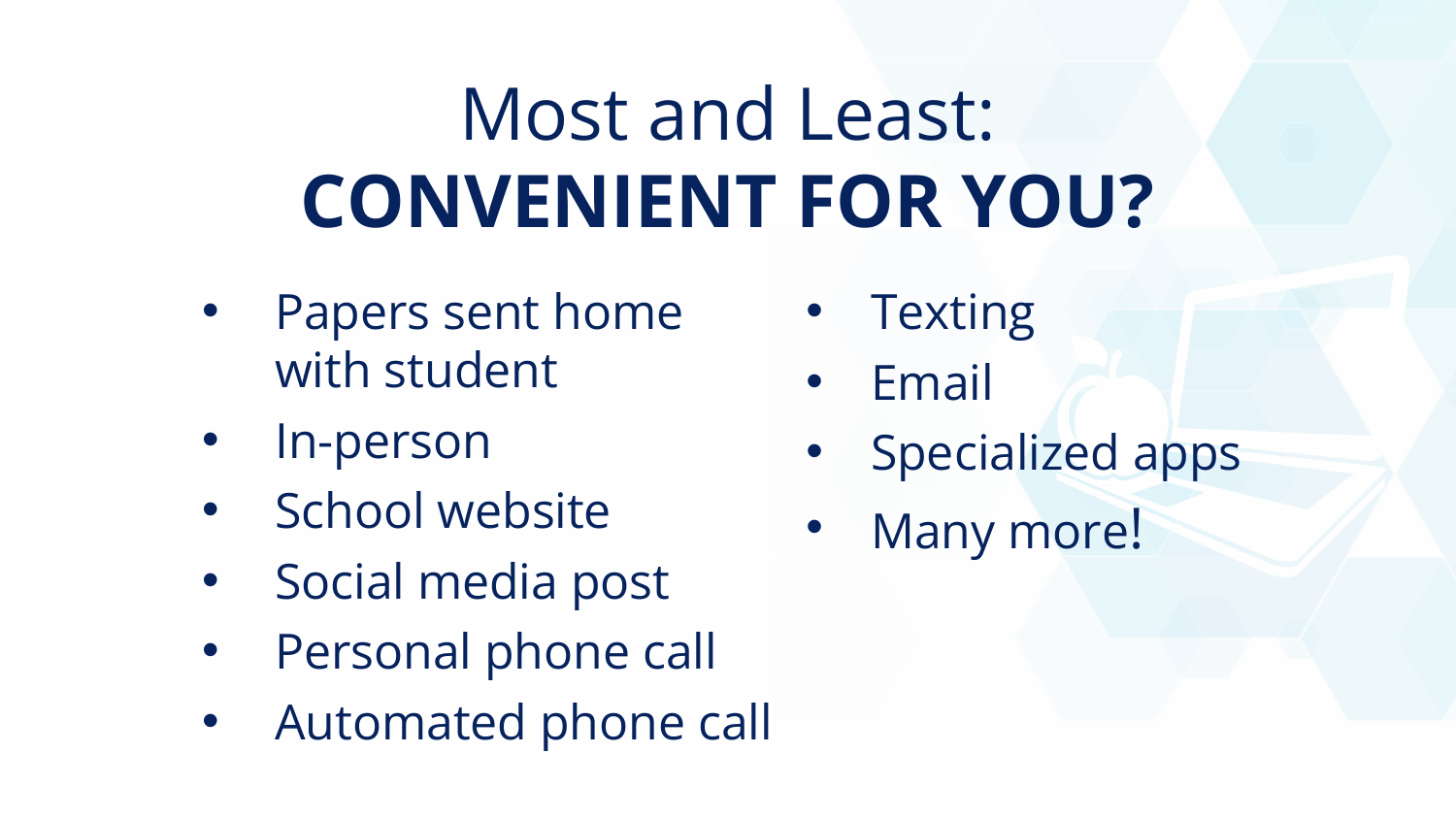

Most and Least:
CONVENIENT FOR YOU?
Papers sent home
with student
In-person
School website
Social media post
Personal phone call
Automated phone call

Texting
Email
Specialized apps
Many more!